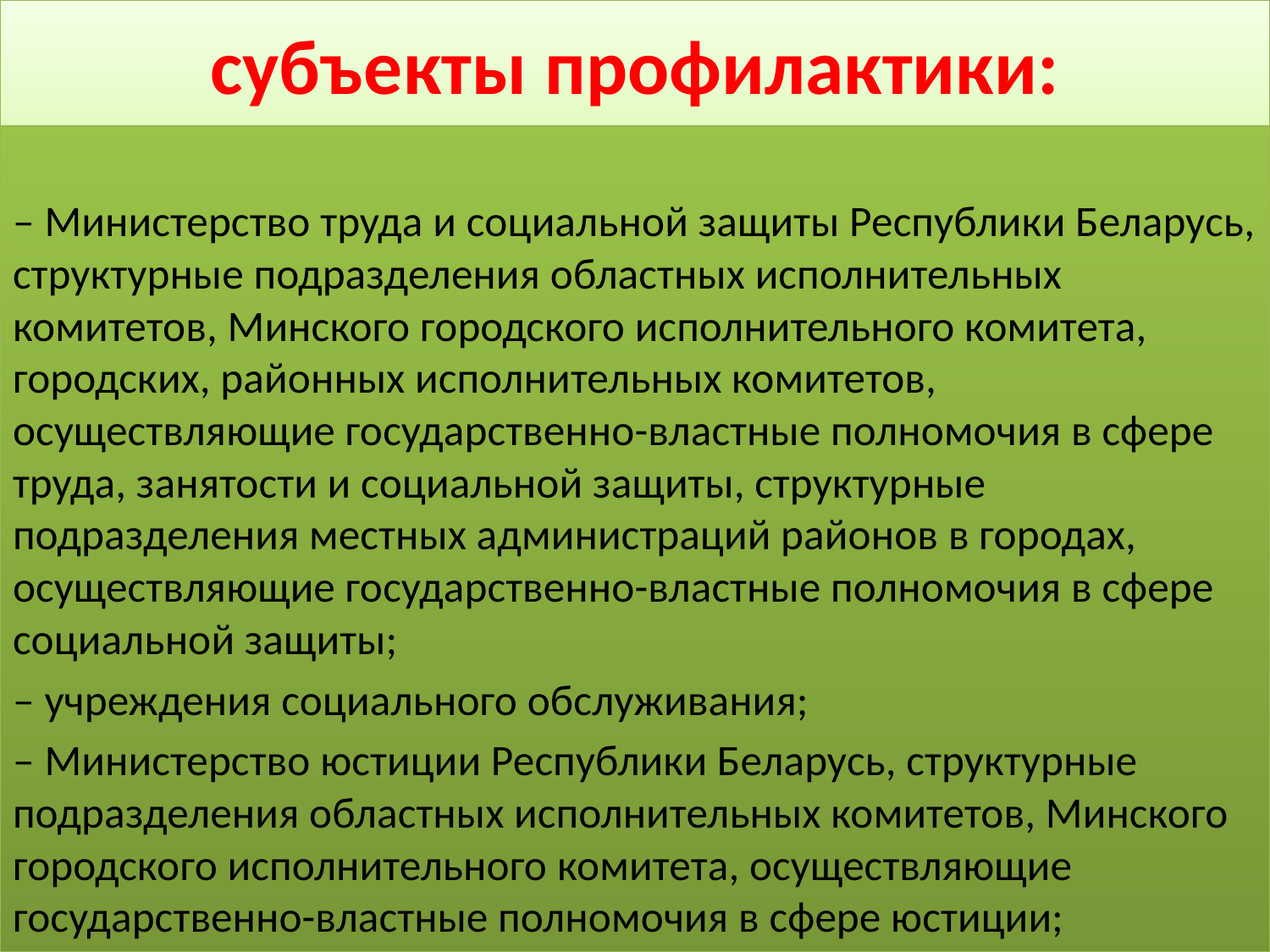

# субъекты профилактики:

– Министерство труда и социальной защиты Республики Беларусь, структурные подразделения областных исполнительных комитетов, Минского городского исполнительного комитета, городских, районных исполнительных комитетов, осуществляющие государственно-властные полномочия в сфере труда, занятости и социальной защиты, структурные подразделения местных администраций районов в городах, осуществляющие государственно-властные полномочия в сфере социальной защиты;
– учреждения социального обслуживания;
– Министерство юстиции Республики Беларусь, структурные подразделения областных исполнительных комитетов, Минского городского исполнительного комитета, осуществляющие государственно-властные полномочия в сфере юстиции;
8